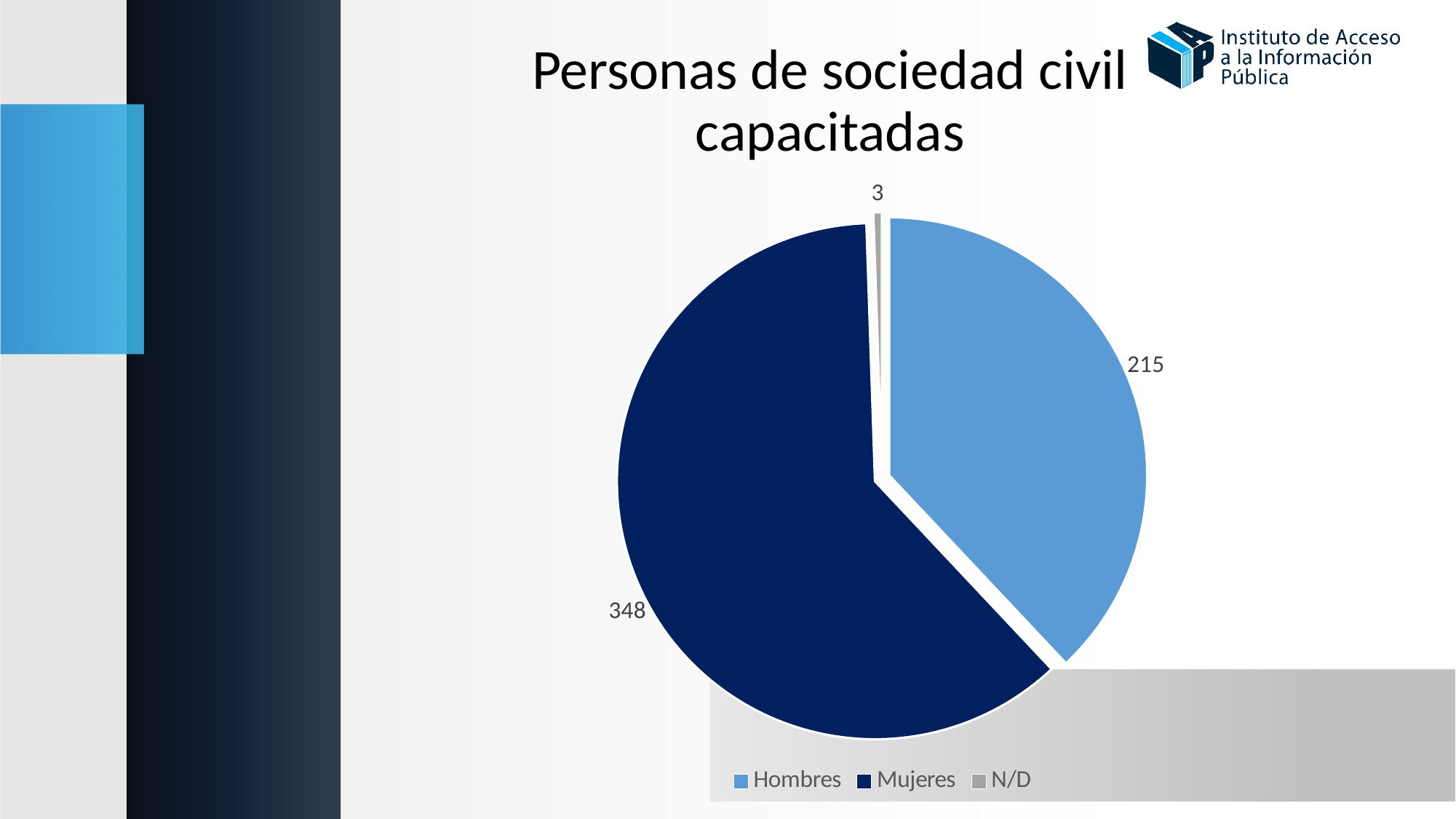

# Personas de sociedad civil capacitadas

### Chart

| Category | Sociedad civil en general  |
|---|---|
| Hombres | 215.0 |
| Mujeres | 348.0 |
| N/D | 3.0 |